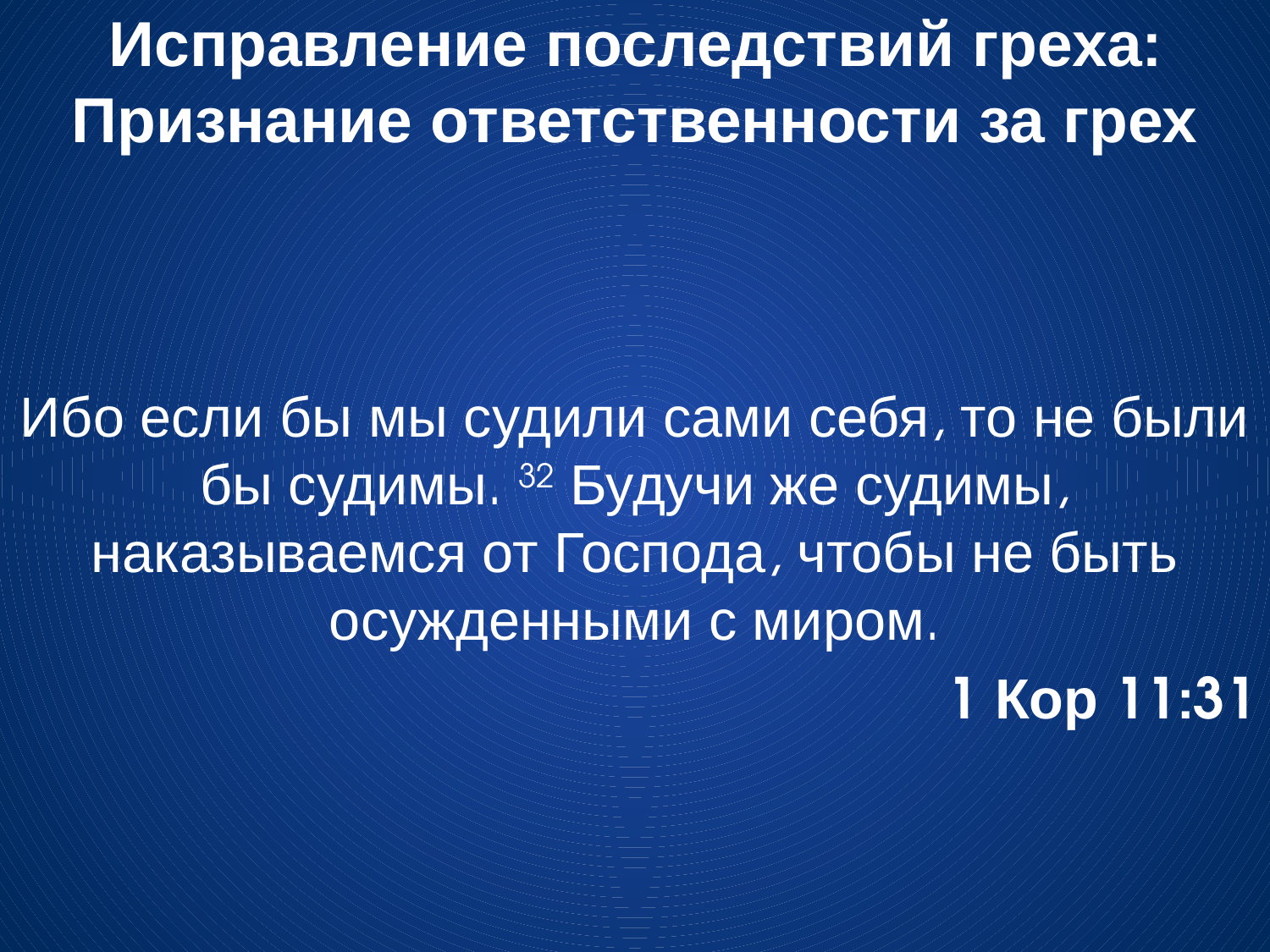

# Исправление последствий греха: Признание ответственности за грех
Ибо если бы мы судили сами себя, то не были бы судимы. 32 Будучи же судимы, наказываемся от Господа, чтобы не быть осужденными с миром.
1 Кор 11:31